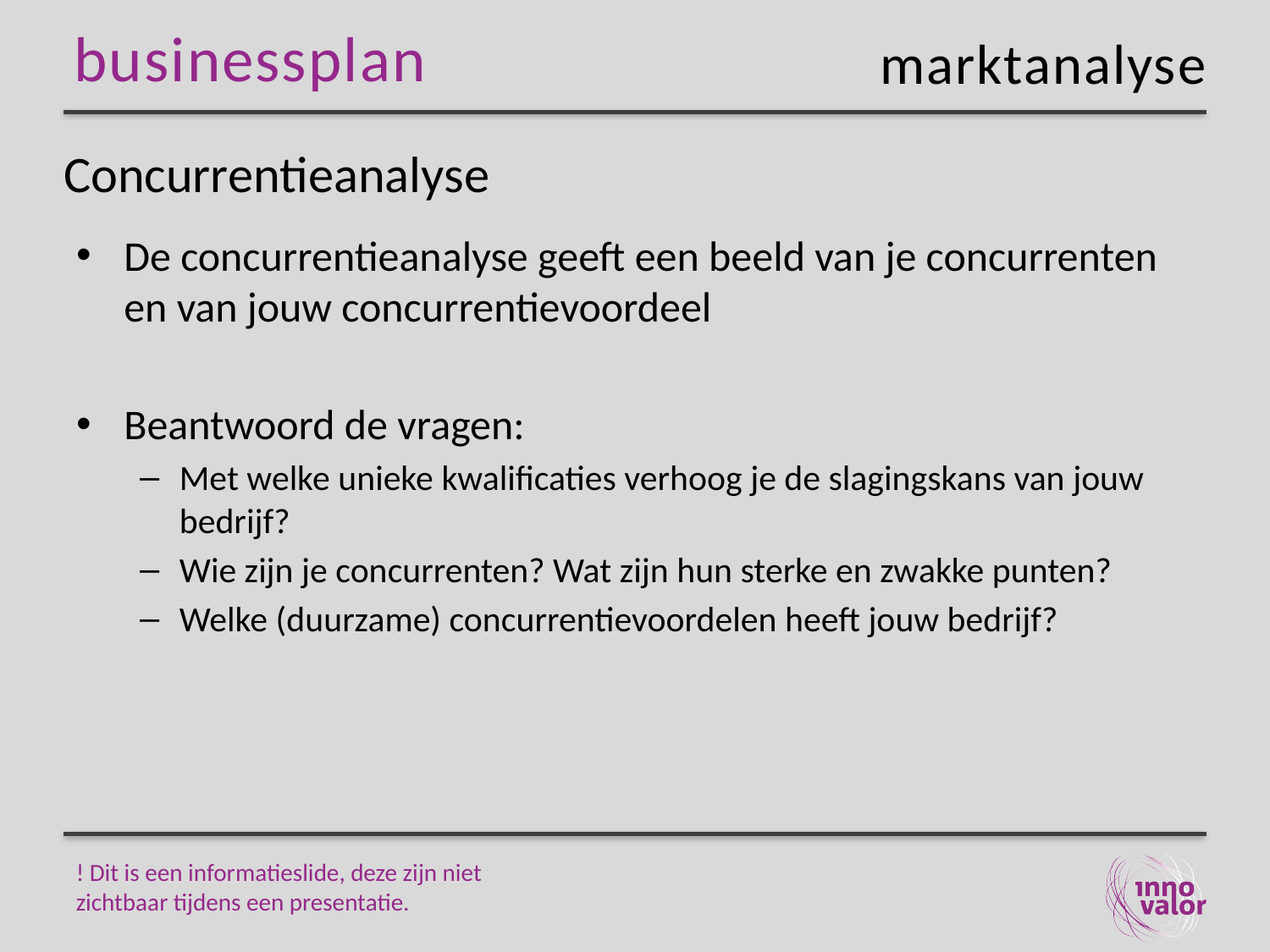

marktanalyse
# Concurrentieanalyse
De concurrentieanalyse geeft een beeld van je concurrenten en van jouw concurrentievoordeel

Beantwoord de vragen:
Met welke unieke kwalificaties verhoog je de slagingskans van jouw bedrijf?
Wie zijn je concurrenten? Wat zijn hun sterke en zwakke punten?
Welke (duurzame) concurrentievoordelen heeft jouw bedrijf?
! Dit is een informatieslide, deze zijn niet zichtbaar tijdens een presentatie.